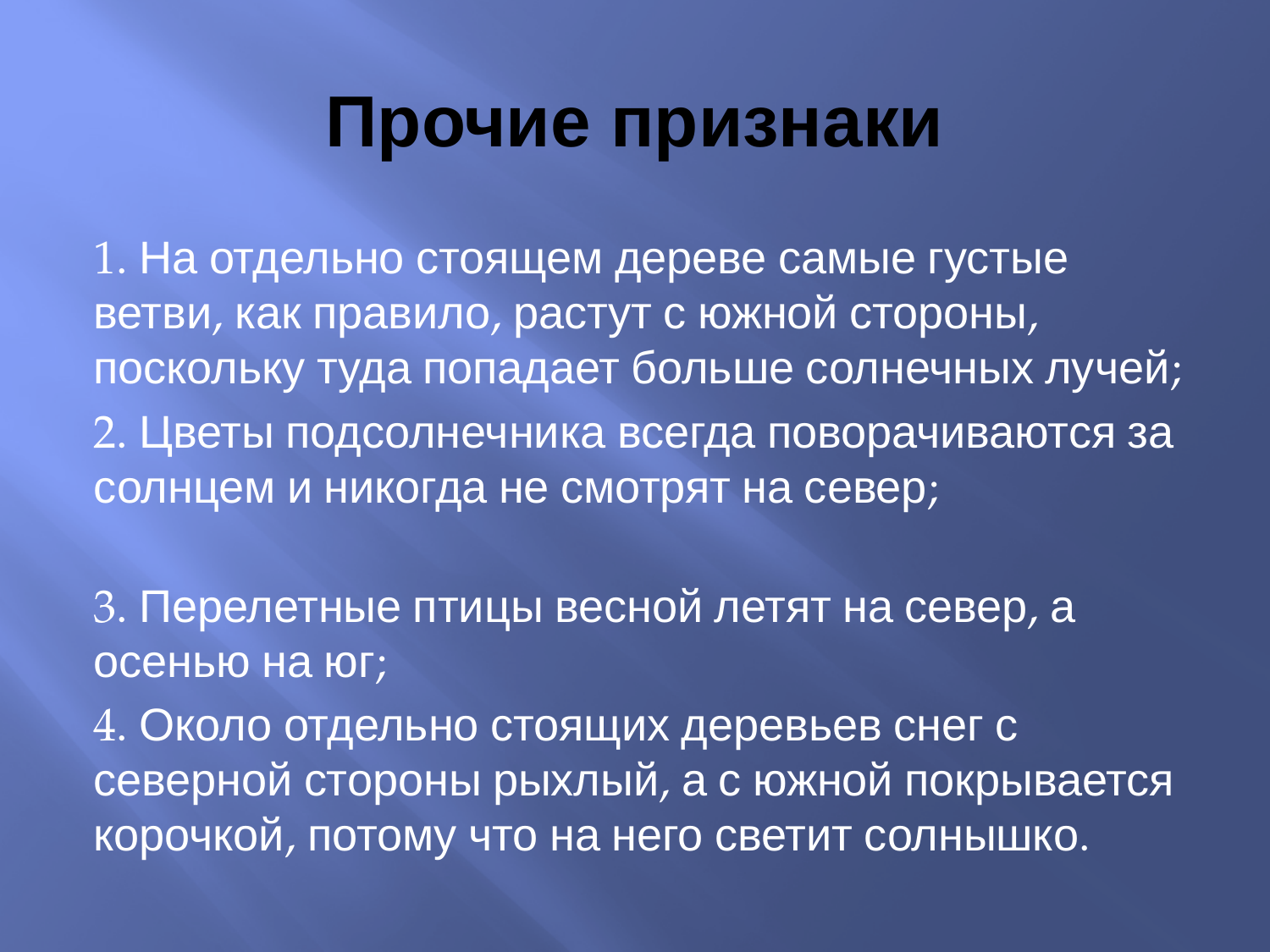

# Прочие признаки
1. На отдельно стоящем дереве самые густые ветви, как правило, растут с южной стороны, поскольку туда попадает больше солнечных лучей;
2. Цветы подсолнечника всегда поворачиваются за солнцем и никогда не смотрят на север;
3. Перелетные птицы весной летят на север, а осенью на юг;
4. Около отдельно стоящих деревьев снег с северной стороны рыхлый, а с южной покрывается корочкой, потому что на него светит солнышко.